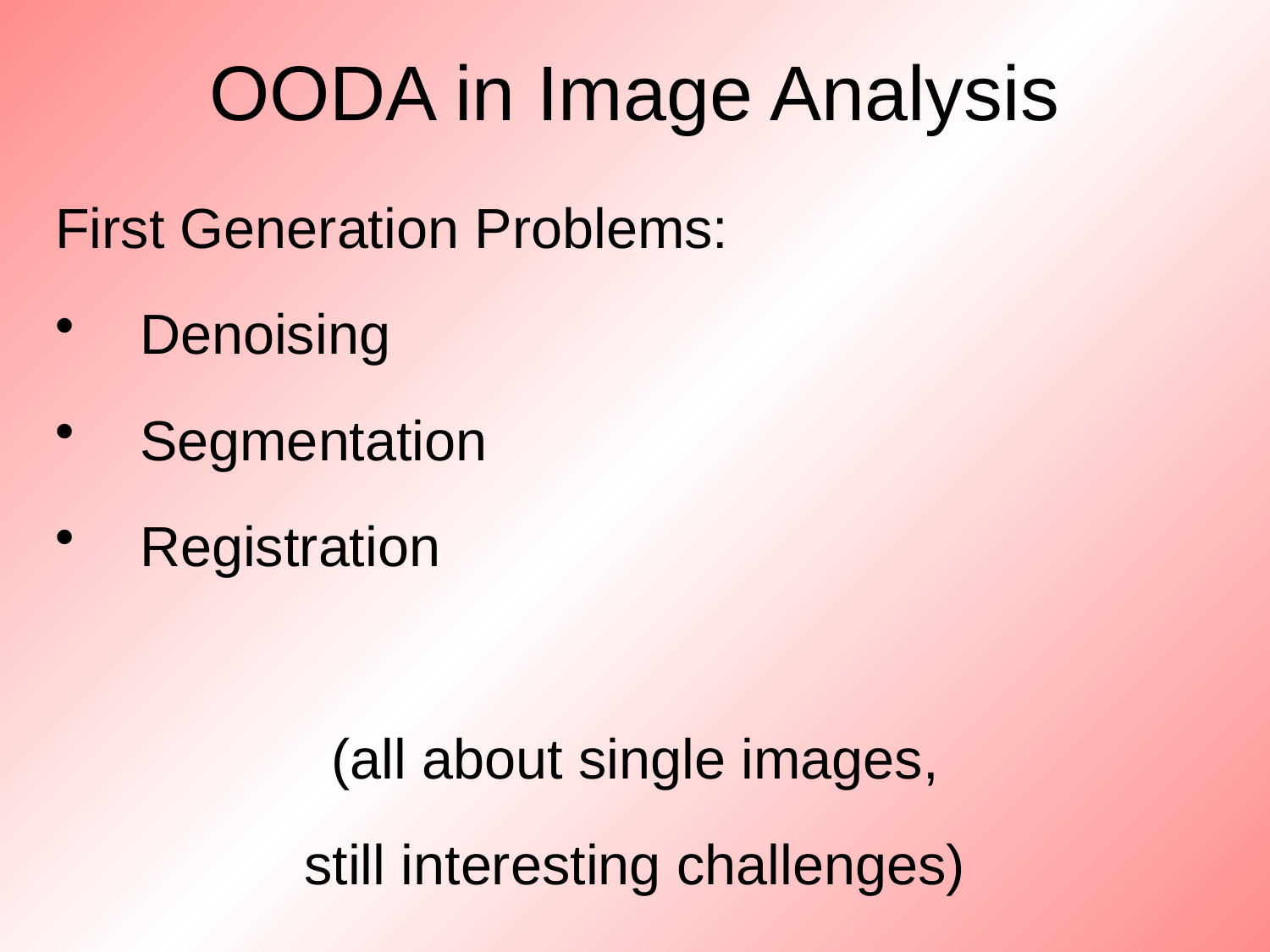

# OODA in Image Analysis
First Generation Problems:
Denoising
Segmentation
Registration

(all about single images,
still interesting challenges)